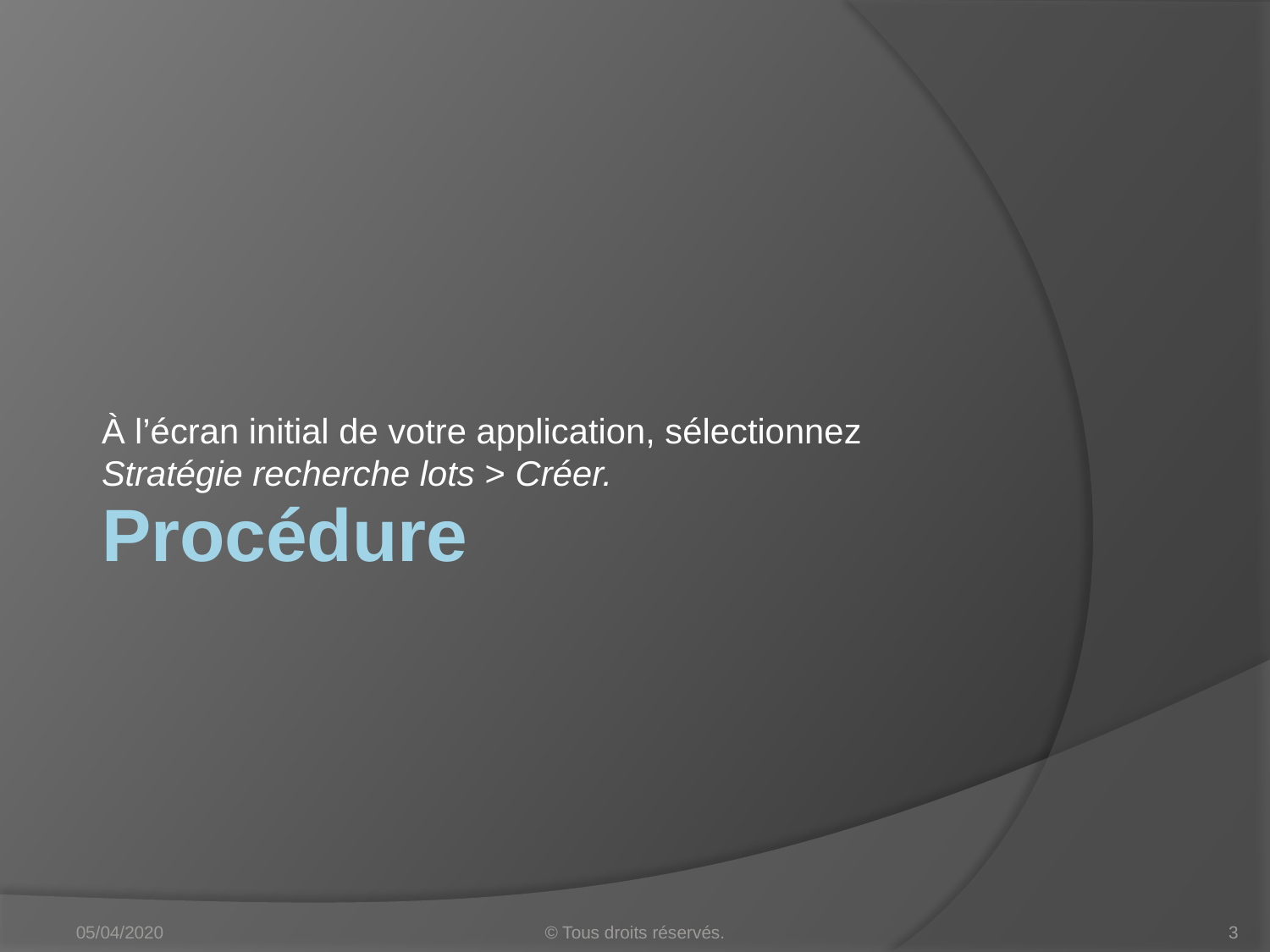

À l’écran initial de votre application, sélectionnez Stratégie recherche lots > Créer.
# Procédure
05/04/2020
© Tous droits réservés.
3